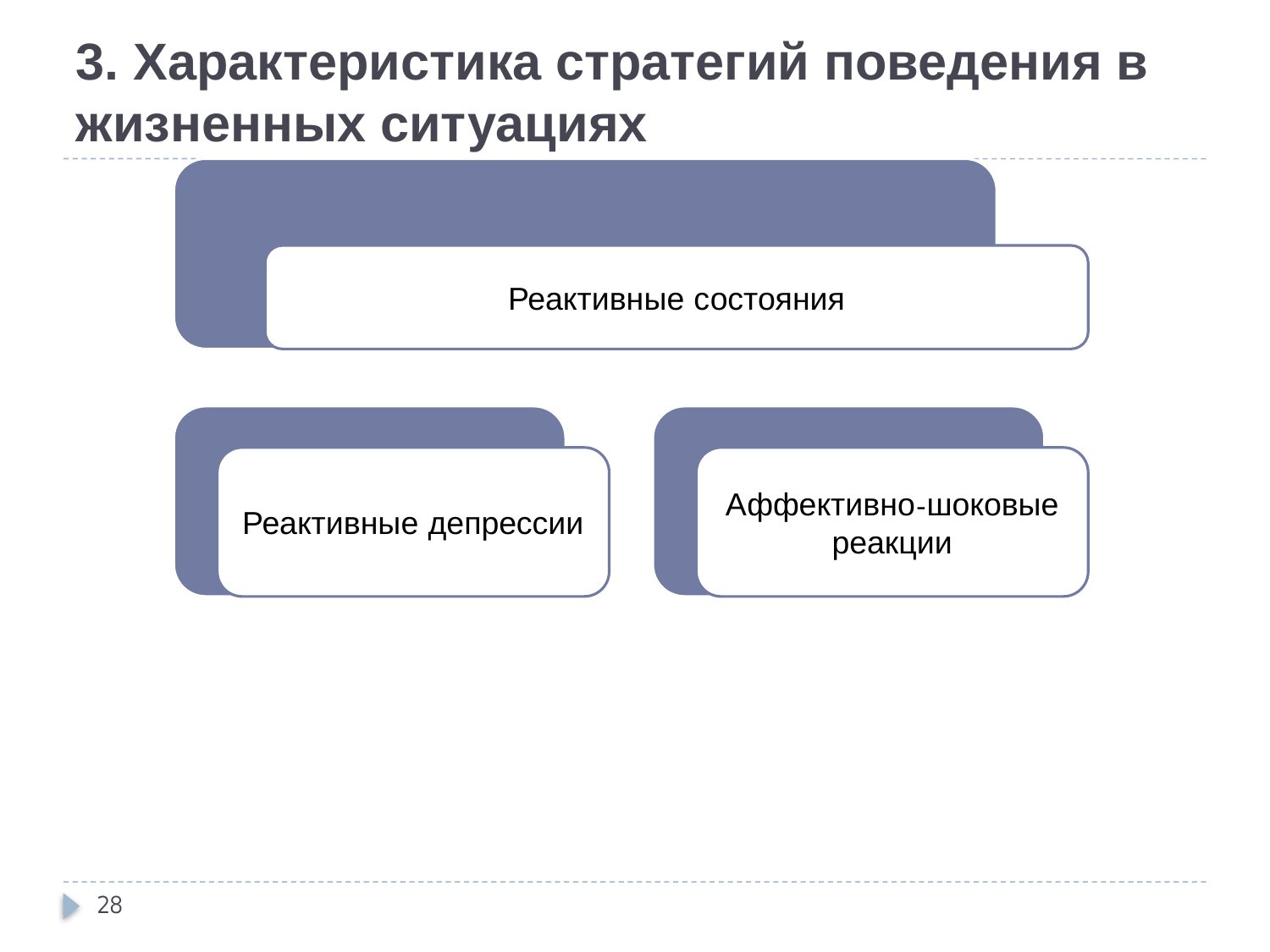

# 3. Характеристика стратегий поведения в жизненных ситуациях
Реактивные состояния
Реактивные депрессии
Аффективно-шоковые реакции
28